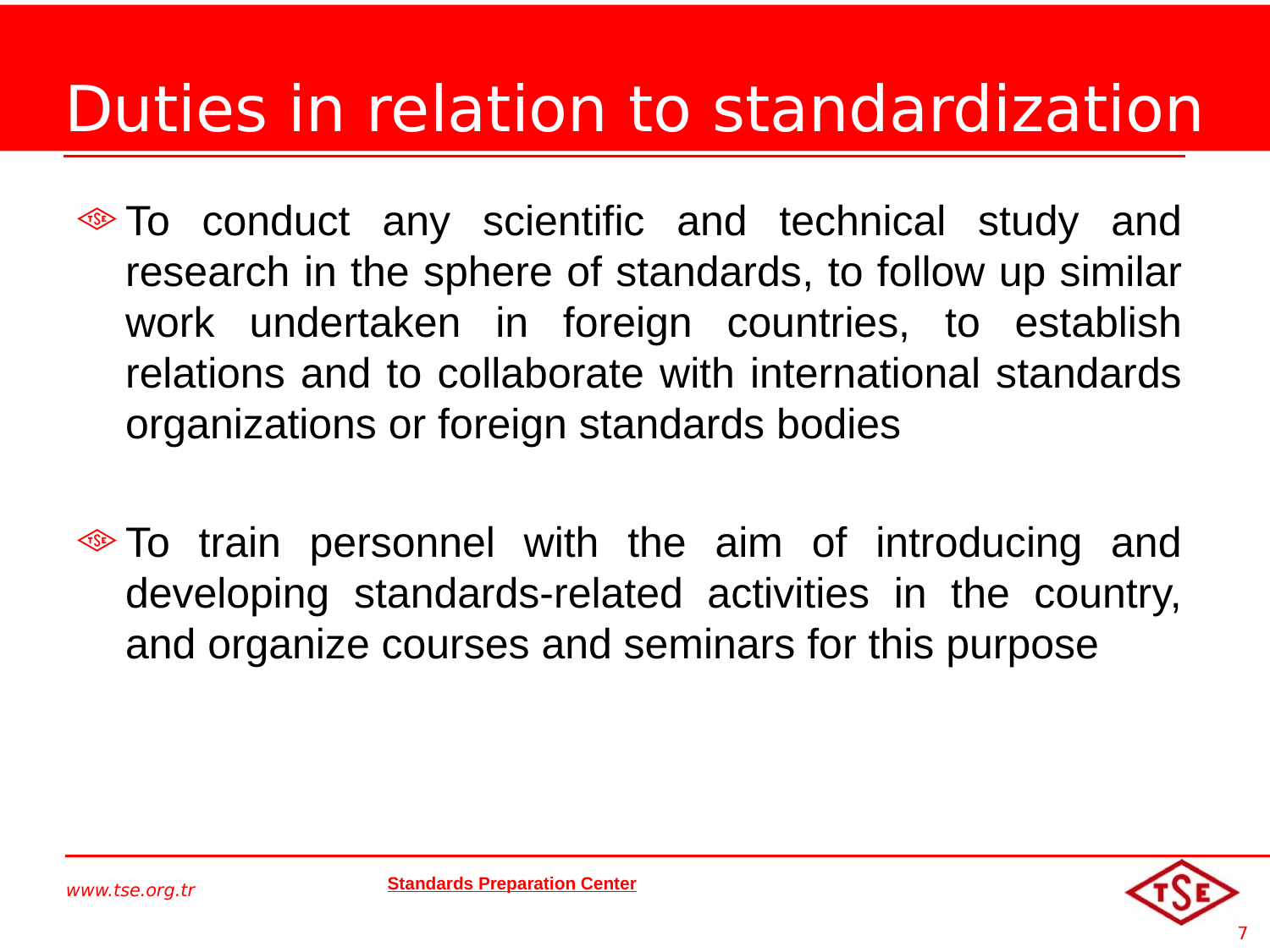

# Duties in relation to standardization
To conduct any scientific and technical study and research in the sphere of standards, to follow up similar work undertaken in foreign countries, to establish relations and to collaborate with international standards organizations or foreign standards bodies

To train personnel with the aim of introducing and developing standards-related activities in the country, and organize courses and seminars for this purpose

www.tse.org.tr
Standards Preparation Center

©2010 Türk Standardları Enstitüsü
7